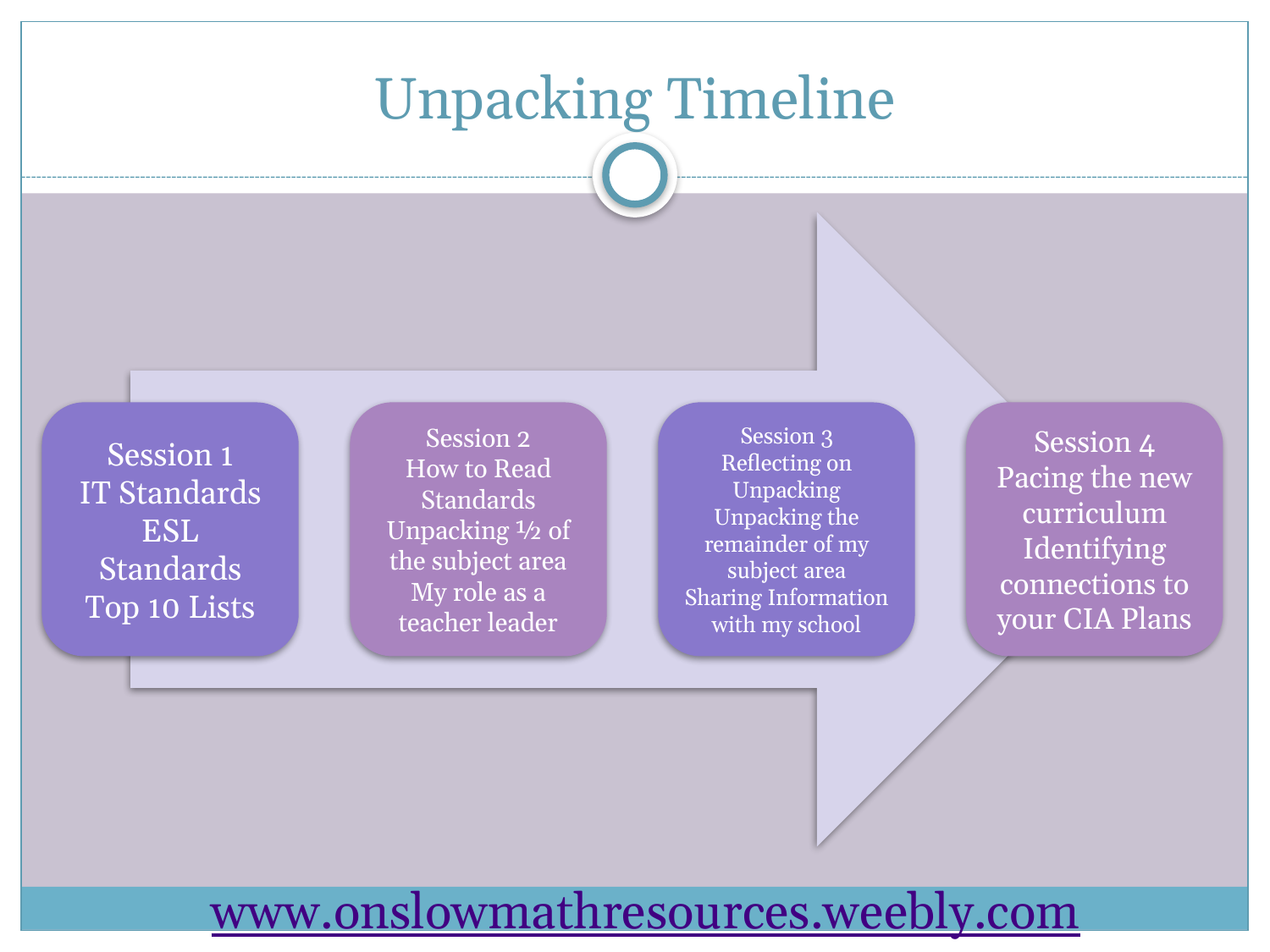

# Unpacking Timeline
Session 2
How to Read Standards
Unpacking ½ of the subject area
My role as a teacher leader
Session 3
Reflecting on Unpacking
Unpacking the remainder of my subject area
Sharing Information with my school
Session 4
Pacing the new curriculum
Identifying connections to your CIA Plans
Session 1
IT Standards
ESL Standards
Top 10 Lists
www.onslowmathresources.weebly.com